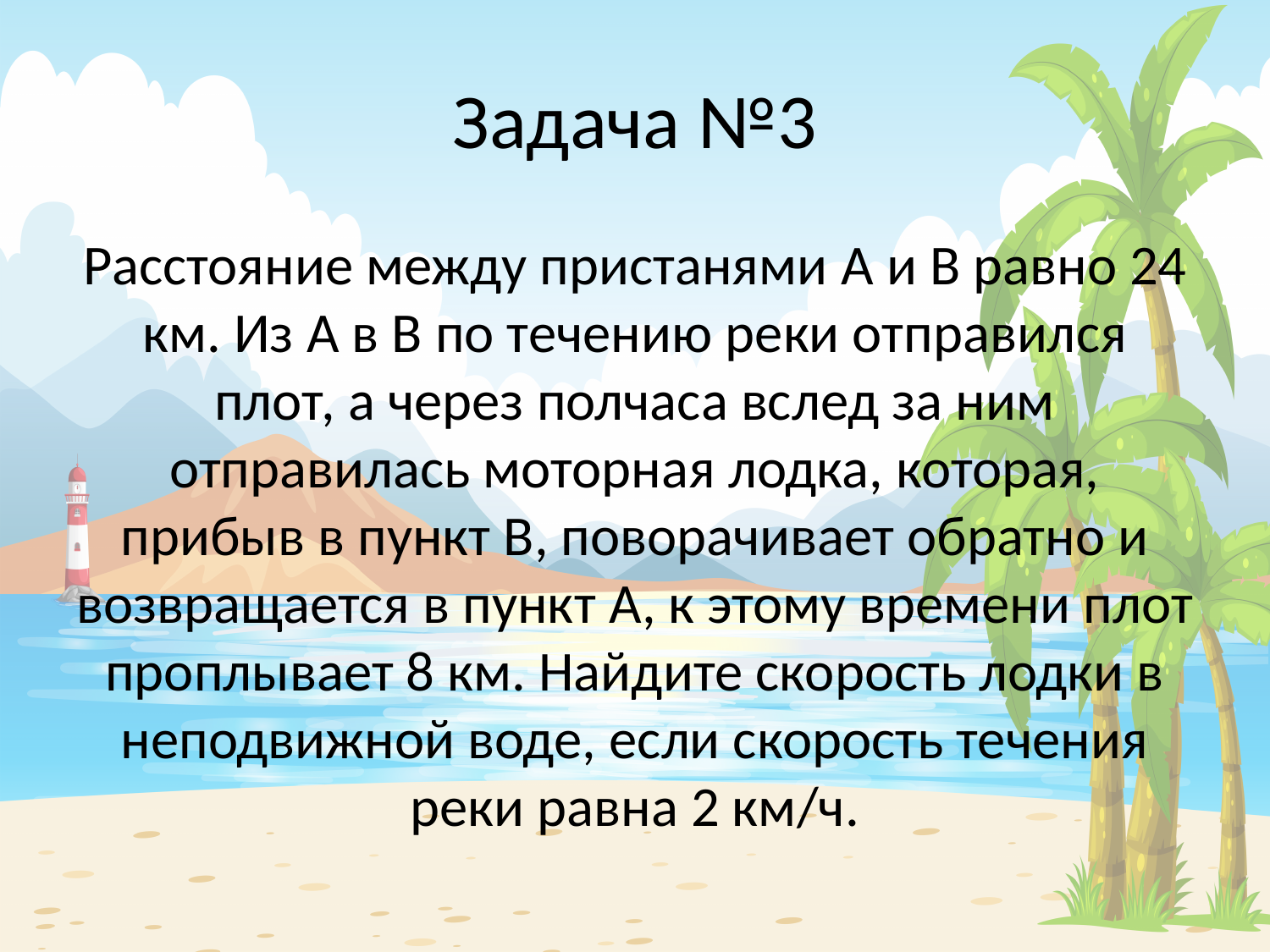

# Задача №3
Расстояние между пристанями A и B равно 24 км. Из A в B по течению реки отправился плот, а через полчаса вслед за ним отправилась моторная лодка, которая, прибыв в пункт B, поворачивает обратно и возвращается в пункт A, к этому времени плот проплывает 8 км. Найдите скорость лодки в неподвижной воде, если скорость течения реки равна 2 км/ч.